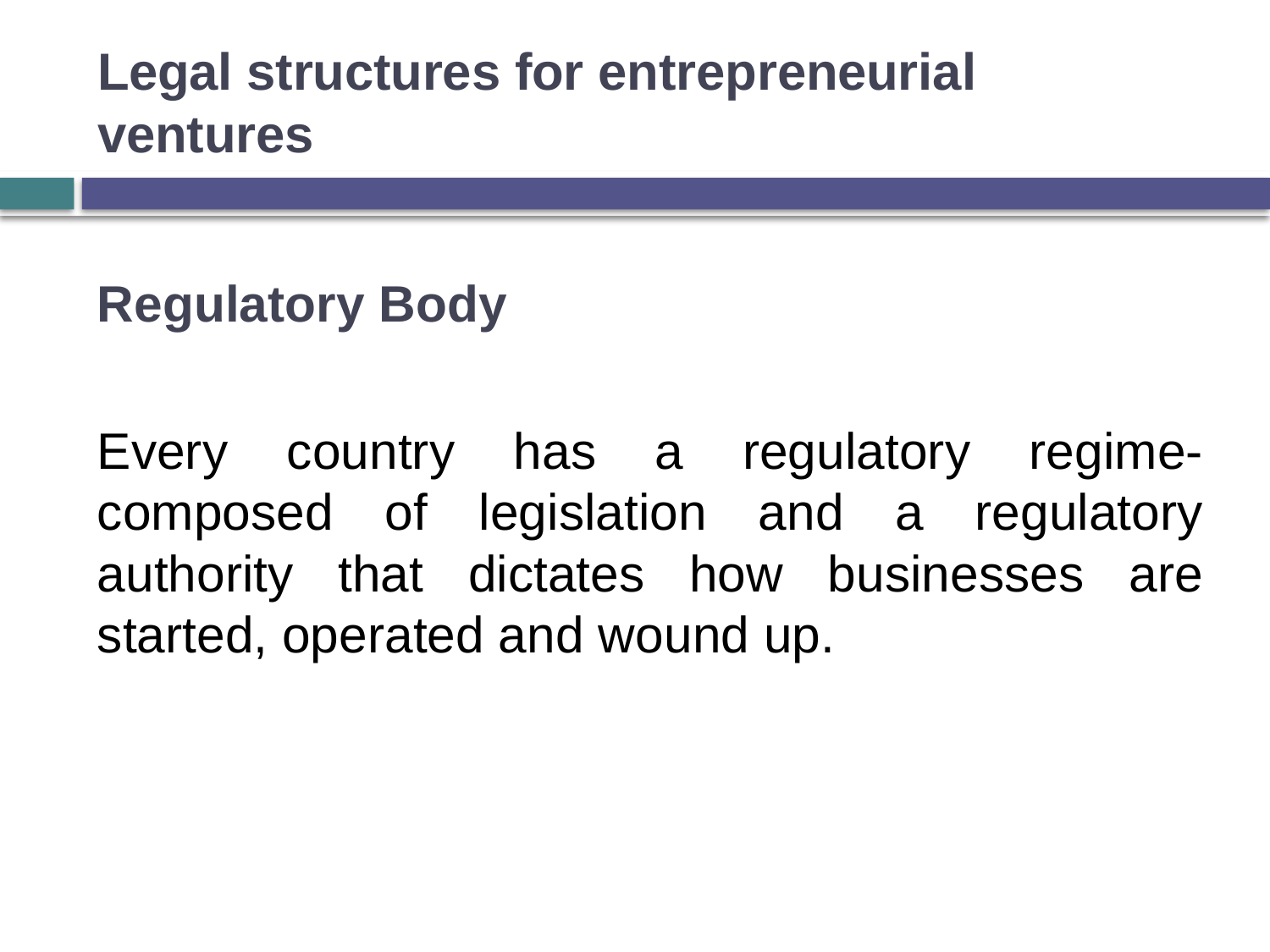

# Legal structures for entrepreneurial ventures
Regulatory Body

Every country has a regulatory regime- composed of legislation and a regulatory authority that dictates how businesses are started, operated and wound up.